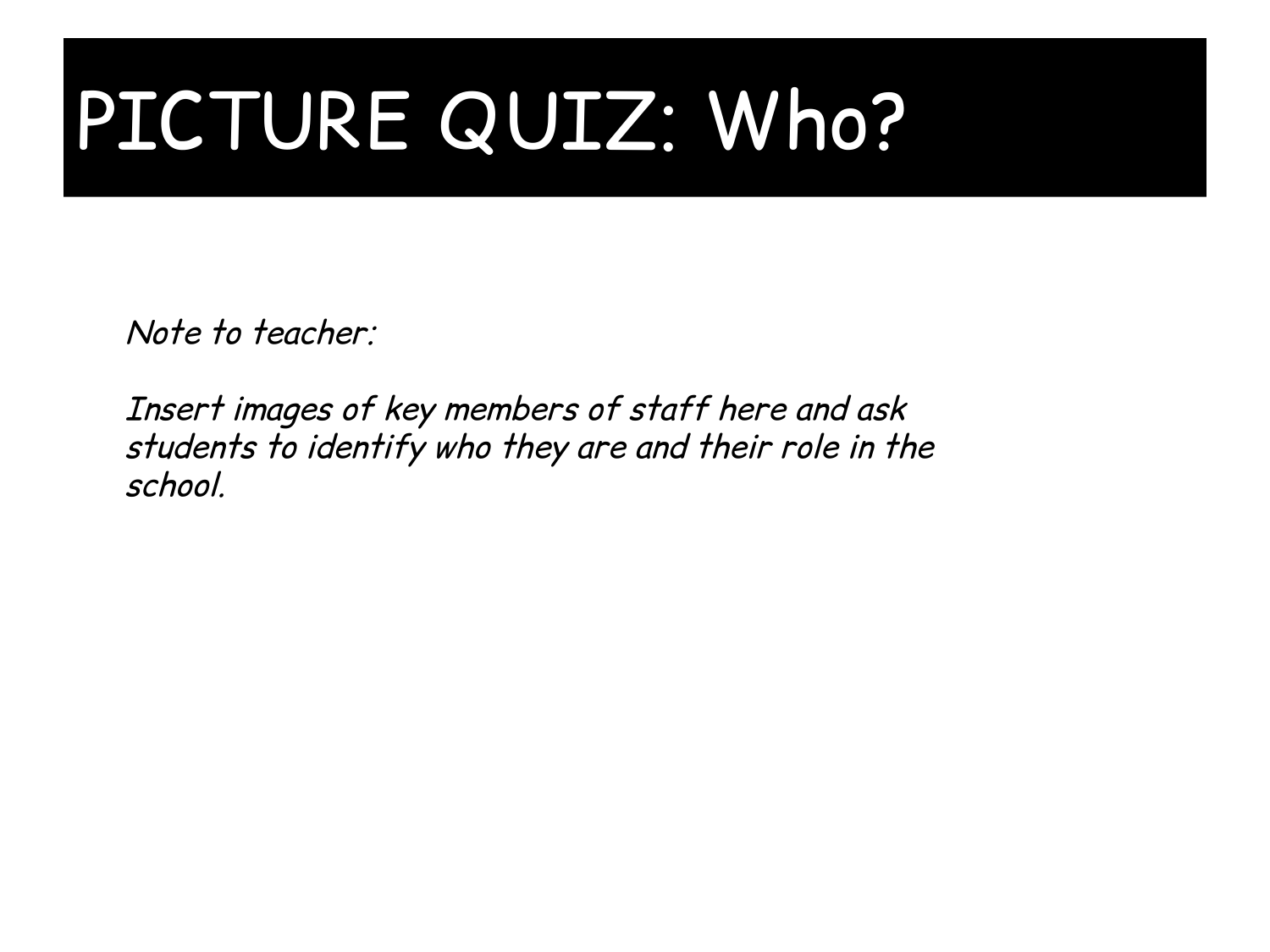

# PICTURE QUIZ: Who?
Note to teacher:

Insert images of key members of staff here and ask students to identify who they are and their role in the school.